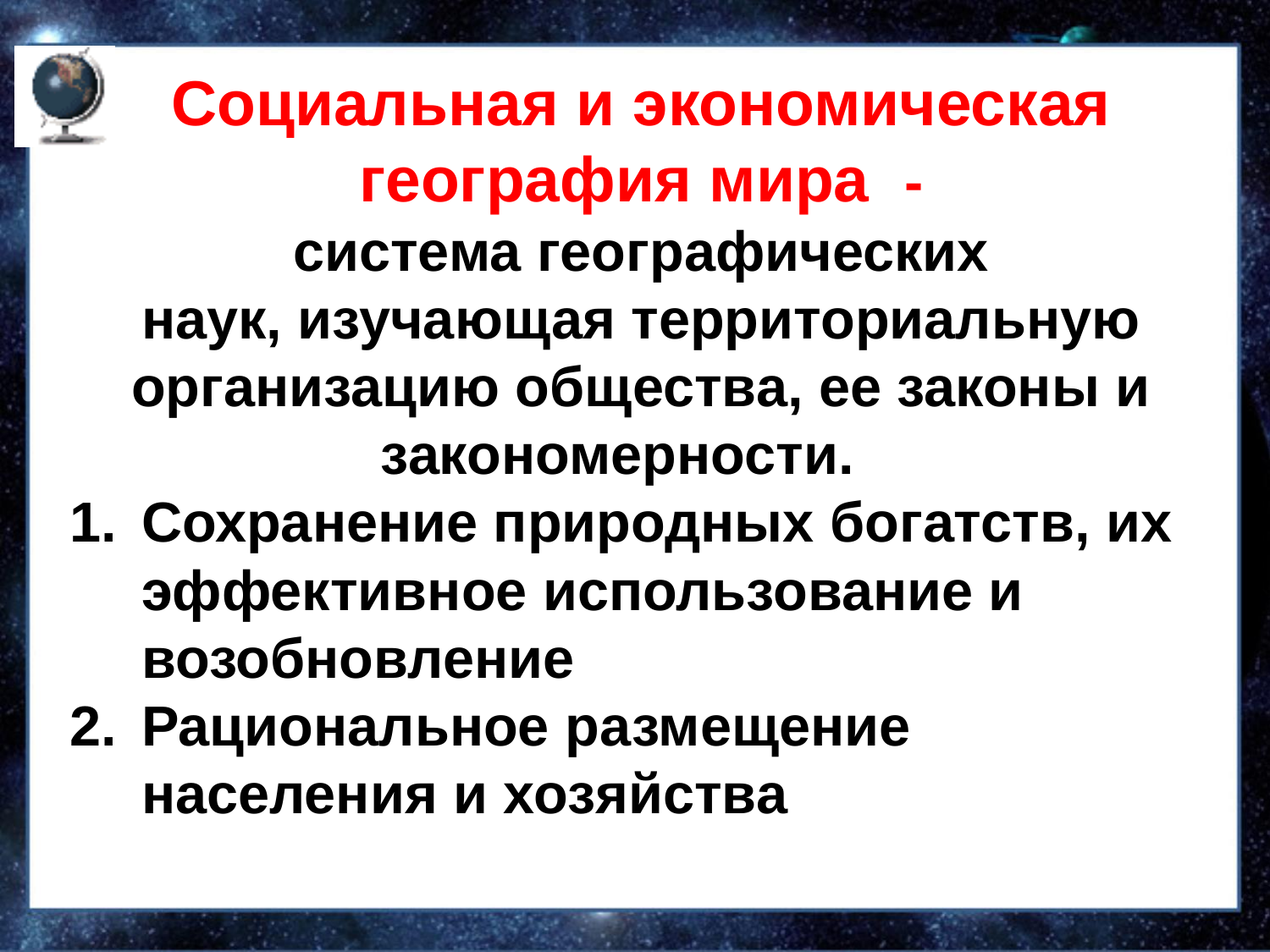

Социальная и экономическая география мира  - система географических
наук, изучающая территориальную организацию общества, ее законы и закономерности.
Сохранение природных богатств, их эффективное использование и возобновление
Рациональное размещение населения и хозяйства